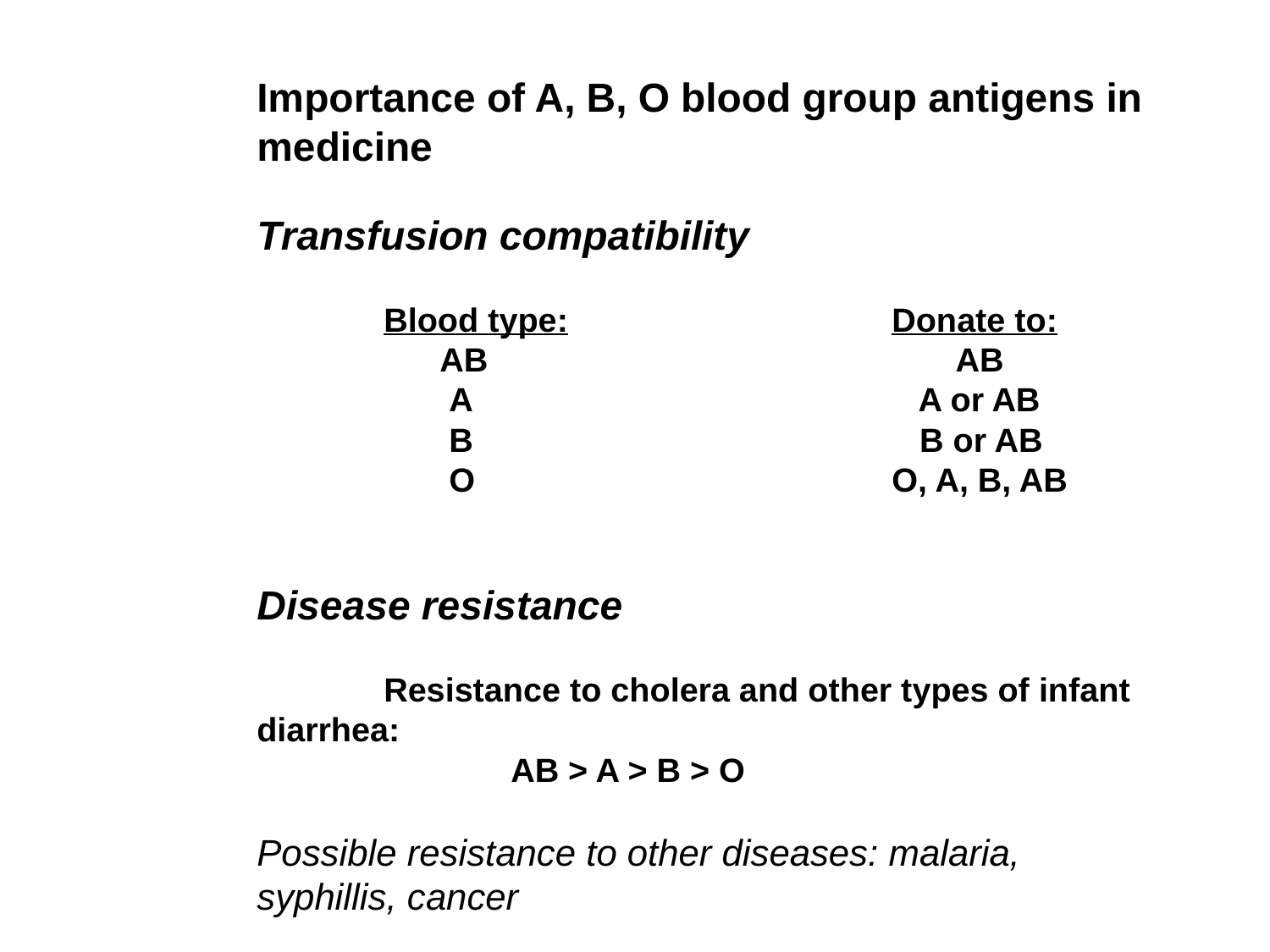

Importance of A, B, O blood group antigens in medicine

Transfusion compatibility

	Blood type:			Donate to:
	      AB				       AB
	       A				   A or AB
	       B				   B or AB
	       O				O, A, B, AB

Disease resistance

	Resistance to cholera and other types of infant diarrhea:
		AB > A > B > O

Possible resistance to other diseases: malaria, syphillis, cancer